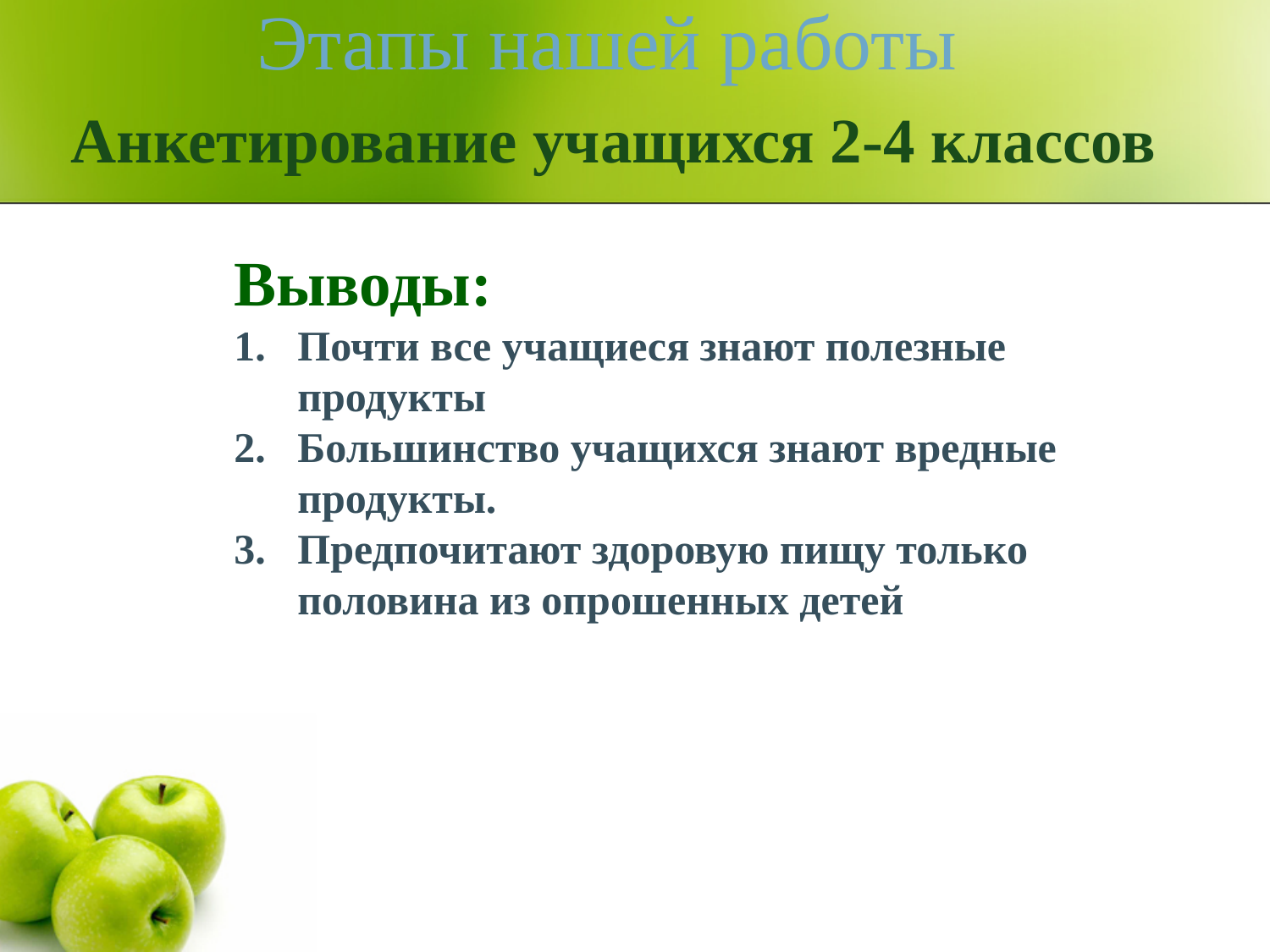

Этапы нашей работы
Анкетирование учащихся 2-4 классов
Выводы:
Почти все учащиеся знают полезные продукты
Большинство учащихся знают вредные продукты.
Предпочитают здоровую пищу только половина из опрошенных детей